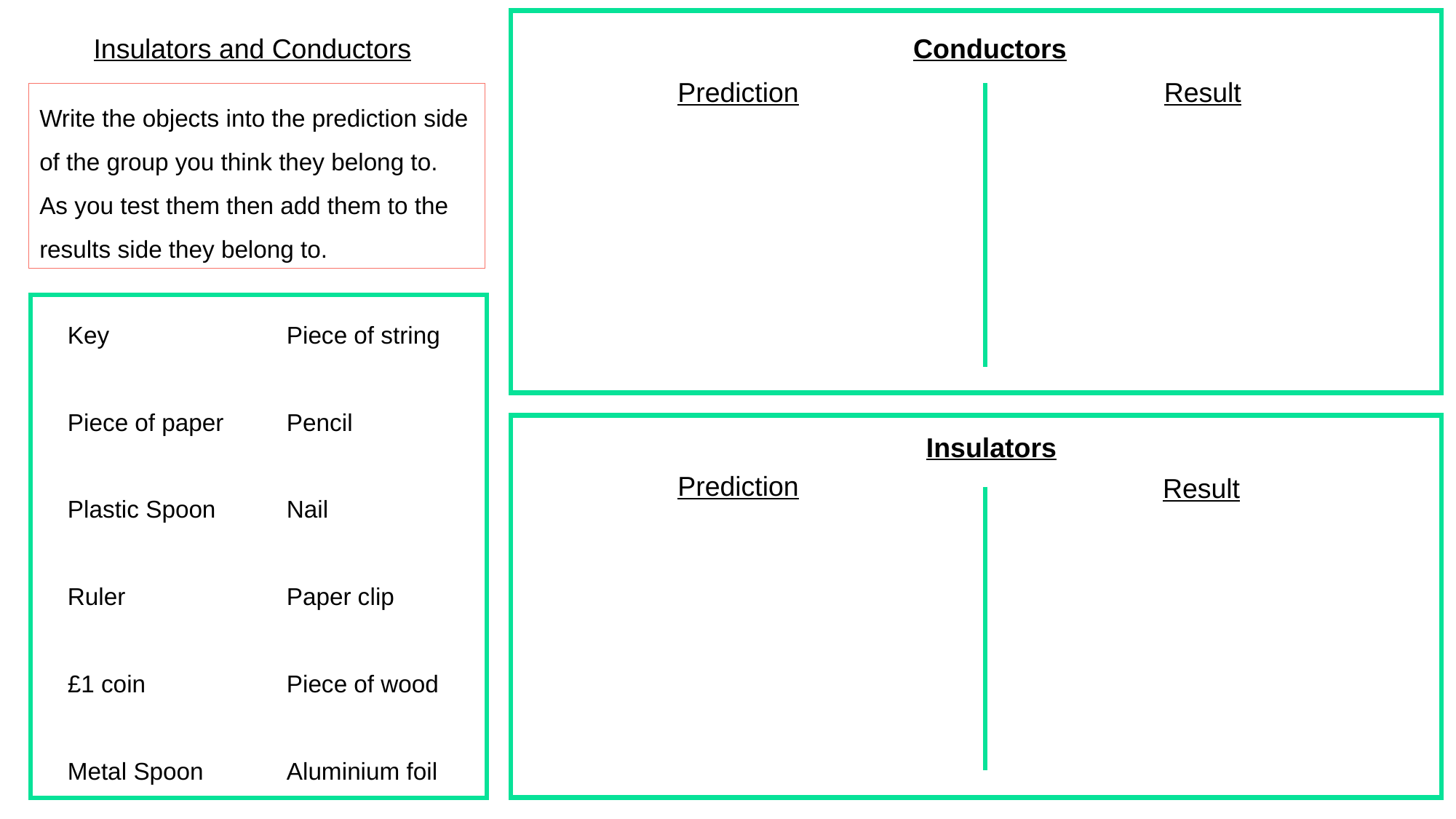

Insulators and Conductors
Conductors

Prediction
Result
Write the objects into the prediction side of the group you think they belong to.
As you test them then add them to the results side they belong to.

Key

Piece of paper

Plastic Spoon

Ruler

£1 coin

Metal Spoon
Piece of string

Pencil

Nail

Paper clip

Piece of wood

Aluminium foil

Insulators

Prediction
Result